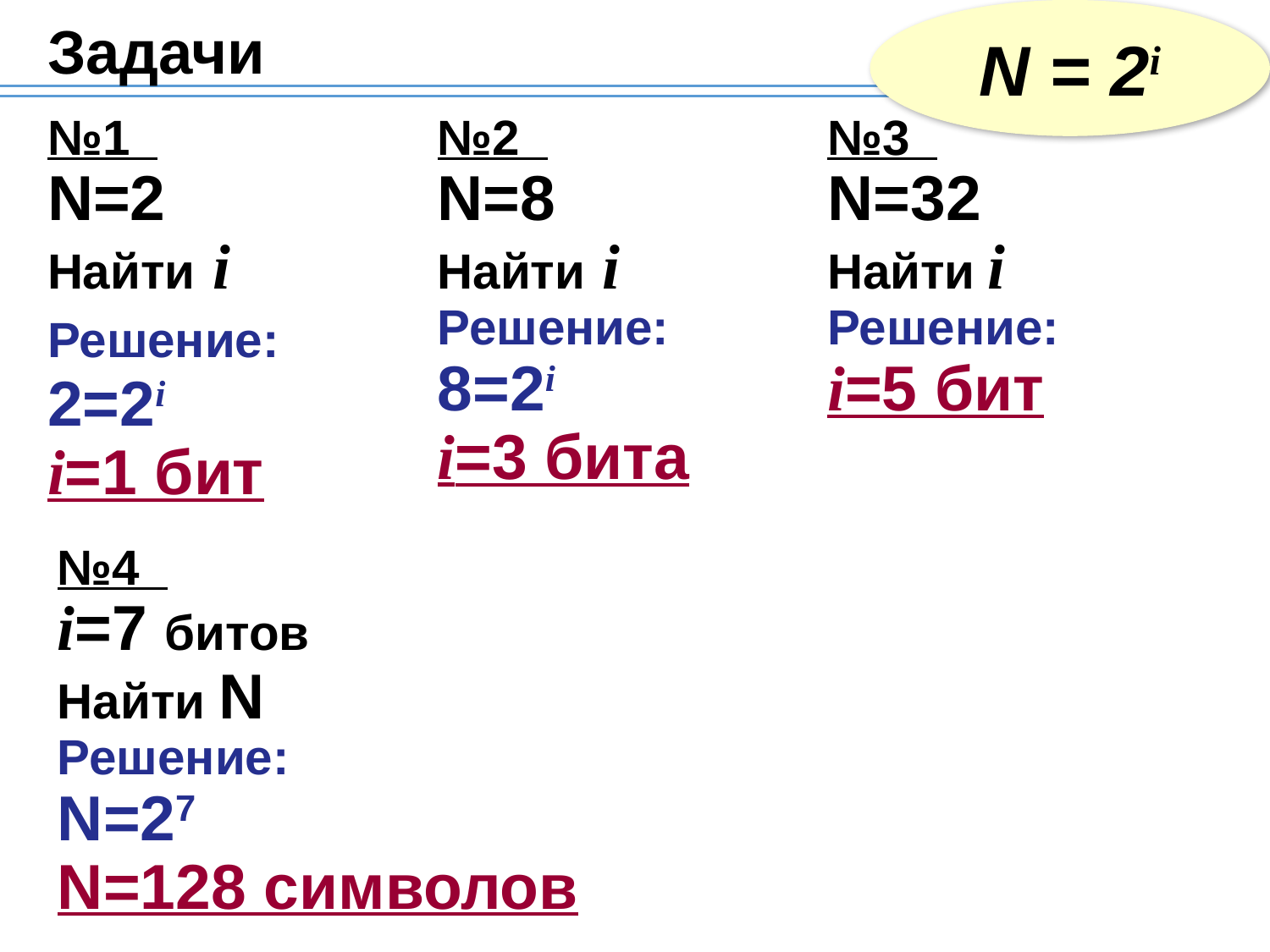

N = 2i
Задачи
№1
N=2
Найти i
Решение:
2=2i
i=1 бит
№2
N=8
Найти i
Решение:
8=2i
i=3 бита
№3
N=32
Найти i
Решение:
i=5 бит
№4
i=7 битов
Найти N
Решение:
N=27
N=128 символов